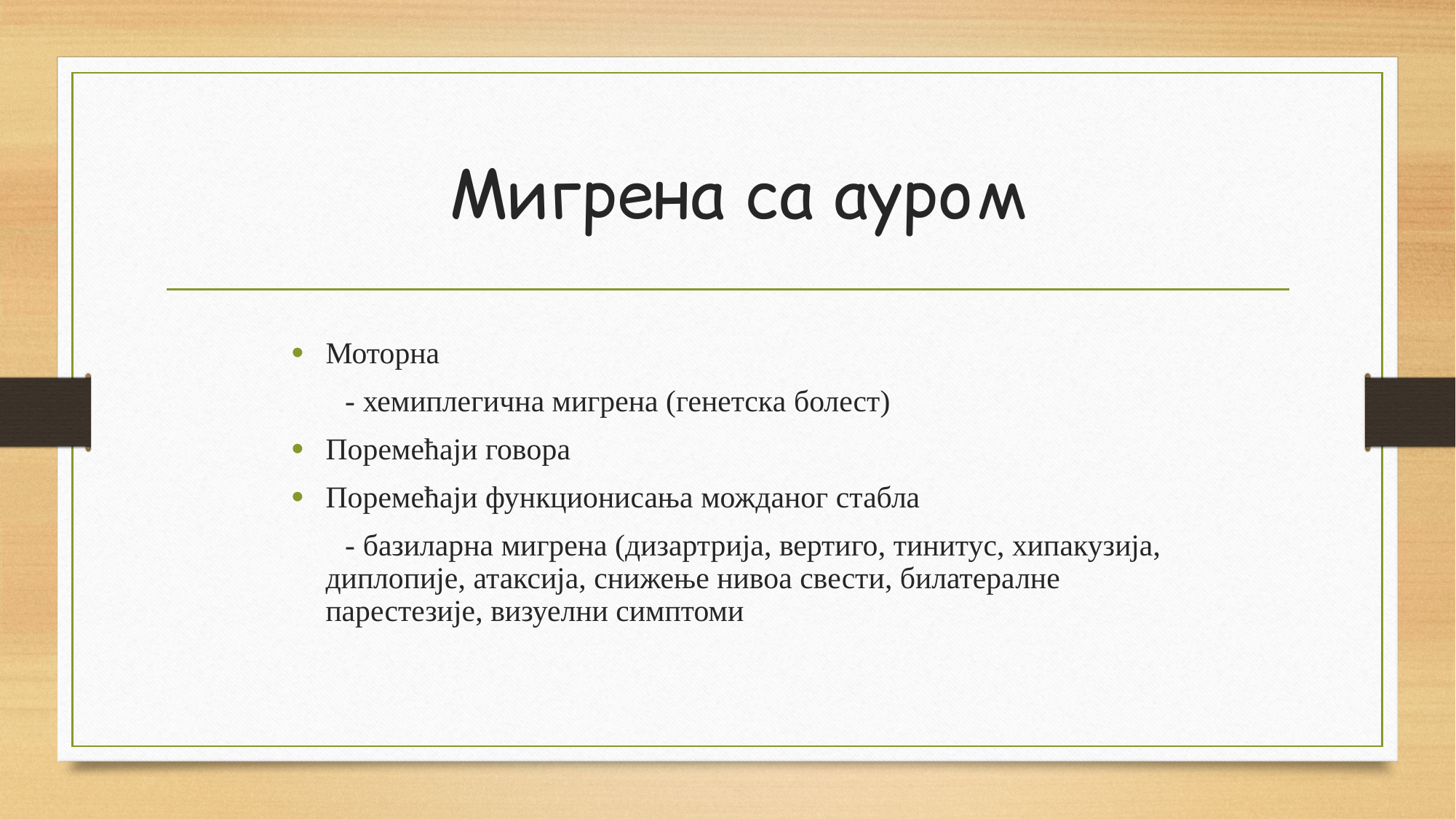

# Мигрена са ауром
Моторна
       - хемиплегична мигрена (генетска болест)
Поремећаји говора
Поремећаји функционисања можданог стабла
       - базиларна мигрена (дизартрија, вертиго, тинитус, хипакузија, диплопије, атаксија, снижење нивоа свести, билатералне парестезије, визуелни симптоми